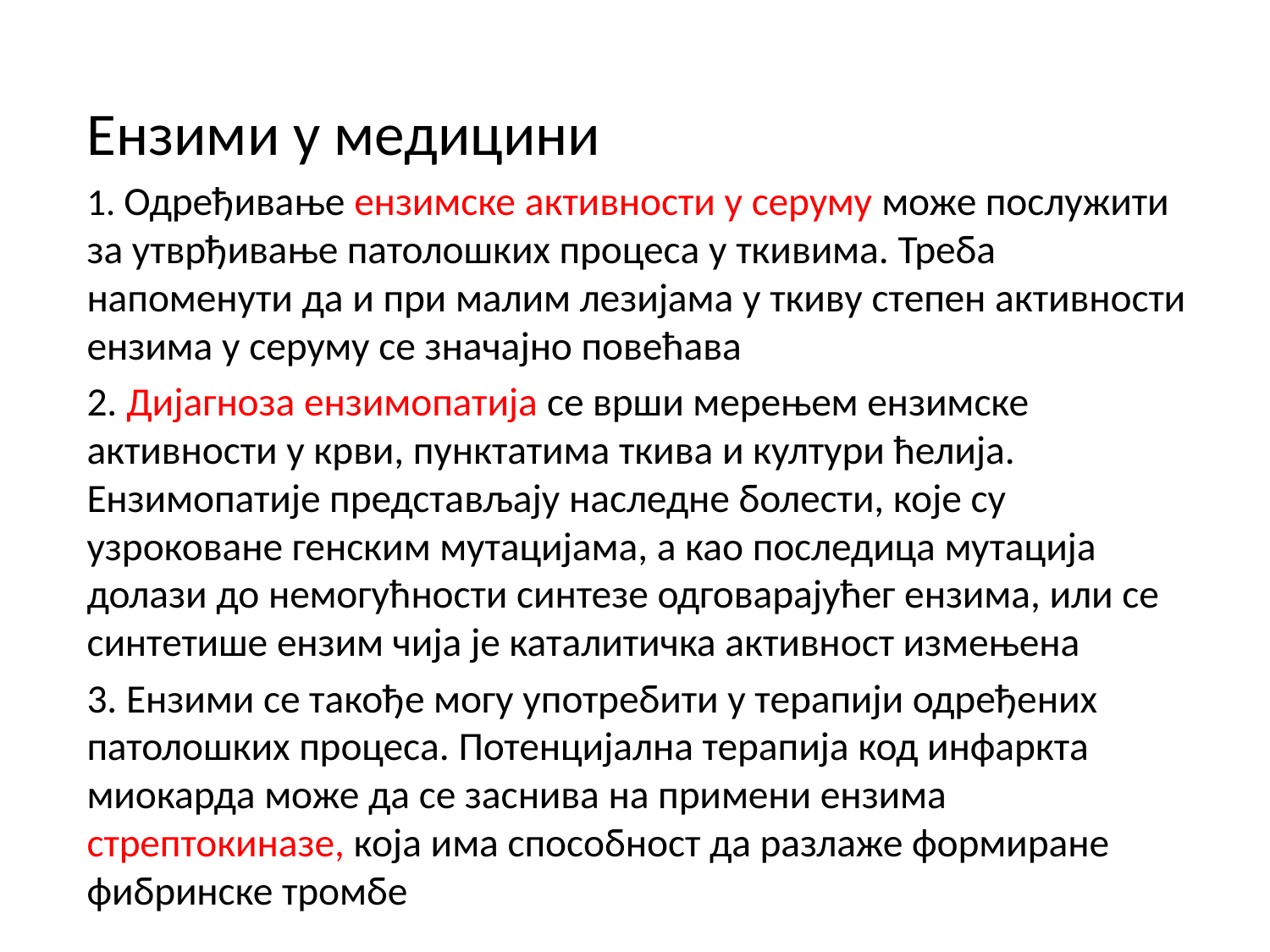

Ензими у медицини
1. Одређивање ензимске активности у серуму може послужити за утврђивање патолошких процеса у ткивима. Треба напоменути да и при малим лезијама у ткиву степен активности ензима у серуму се значајно повећава
2. Дијагноза ензимопатија се врши мерењем ензимске активности у крви, пунктатима ткива и култури ћелија. Ензимопатије представљају наследне болести, које су узроковане генским мутацијама, а као последица мутација долази до немогућности синтезе одговарајућег ензима, или се синтетише ензим чија је каталитичка активност измењена
3. Ензими се такође могу употребити у терапији одређених патолошких процеса. Потенцијална терапија код инфаркта миокарда може да се заснива на примени ензима стрептокиназе, која има способност да разлаже формиране фибринске тромбе